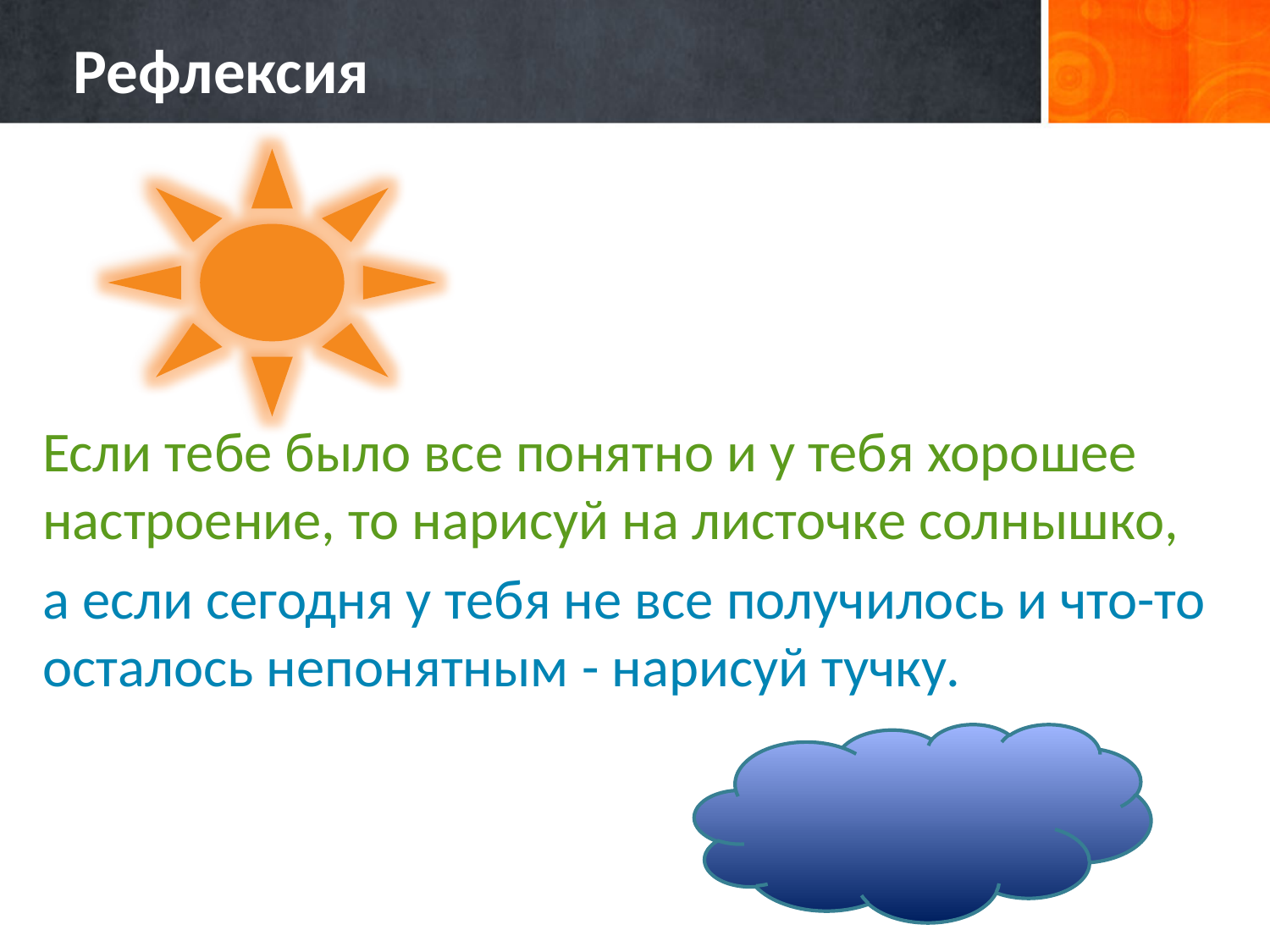

# Рефлексия

Если тебе было все понятно и у тебя хорошее настроение, то нарисуй на листочке солнышко,
а если сегодня у тебя не все получилось и что-то осталось непонятным - нарисуй тучку.